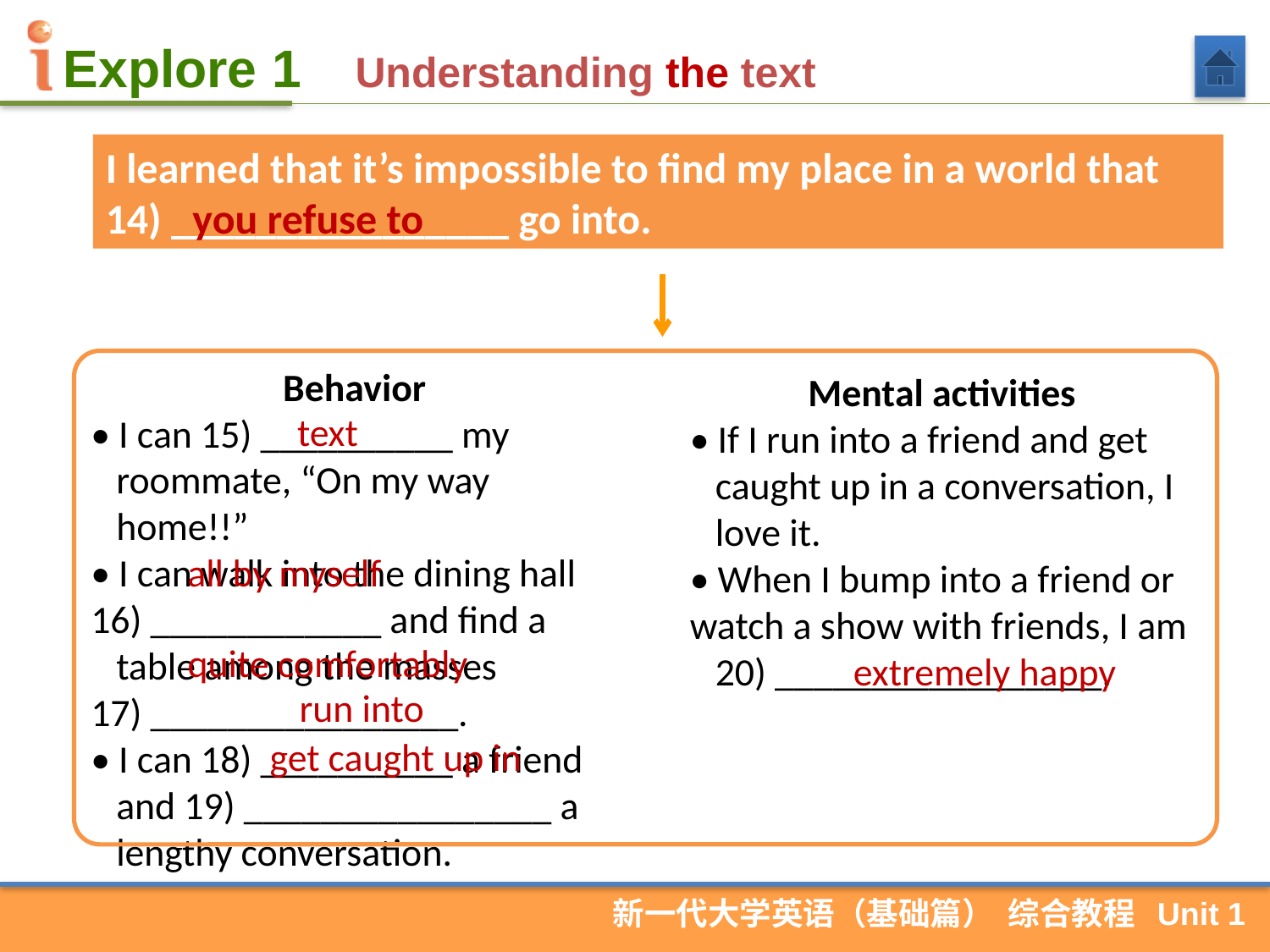

Understanding the text
I learned that it’s impossible to find my place in a world that
14) ________________ go into.
you refuse to

Behavior
• I can 15) __________ my roommate, “On my way home!!”
• I can walk into the dining hall
16) ____________ and find a table among the masses
17) ________________.
• I can 18) __________ a friend and 19) ________________ a lengthy conversation.
Mental activities
• If I run into a friend and get caught up in a conversation, I love it.
• When I bump into a friend or
watch a show with friends, I am 20) _________________.
text
all by myself
quite comfortably
extremely happy
run into
get caught up in